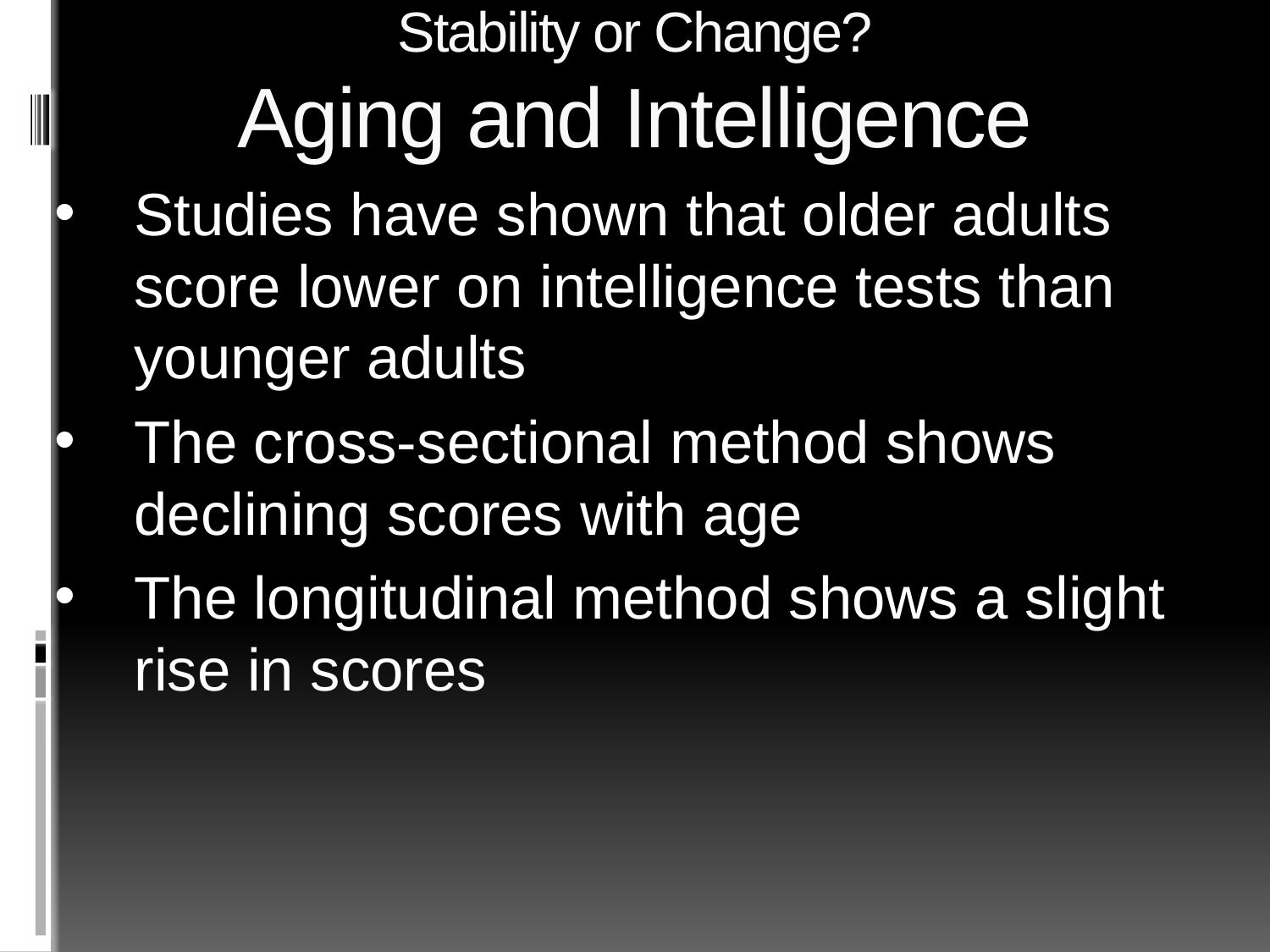

# Stability or Change? Aging and Intelligence
Studies have shown that older adults score lower on intelligence tests than younger adults
The cross-sectional method shows declining scores with age
The longitudinal method shows a slight rise in scores